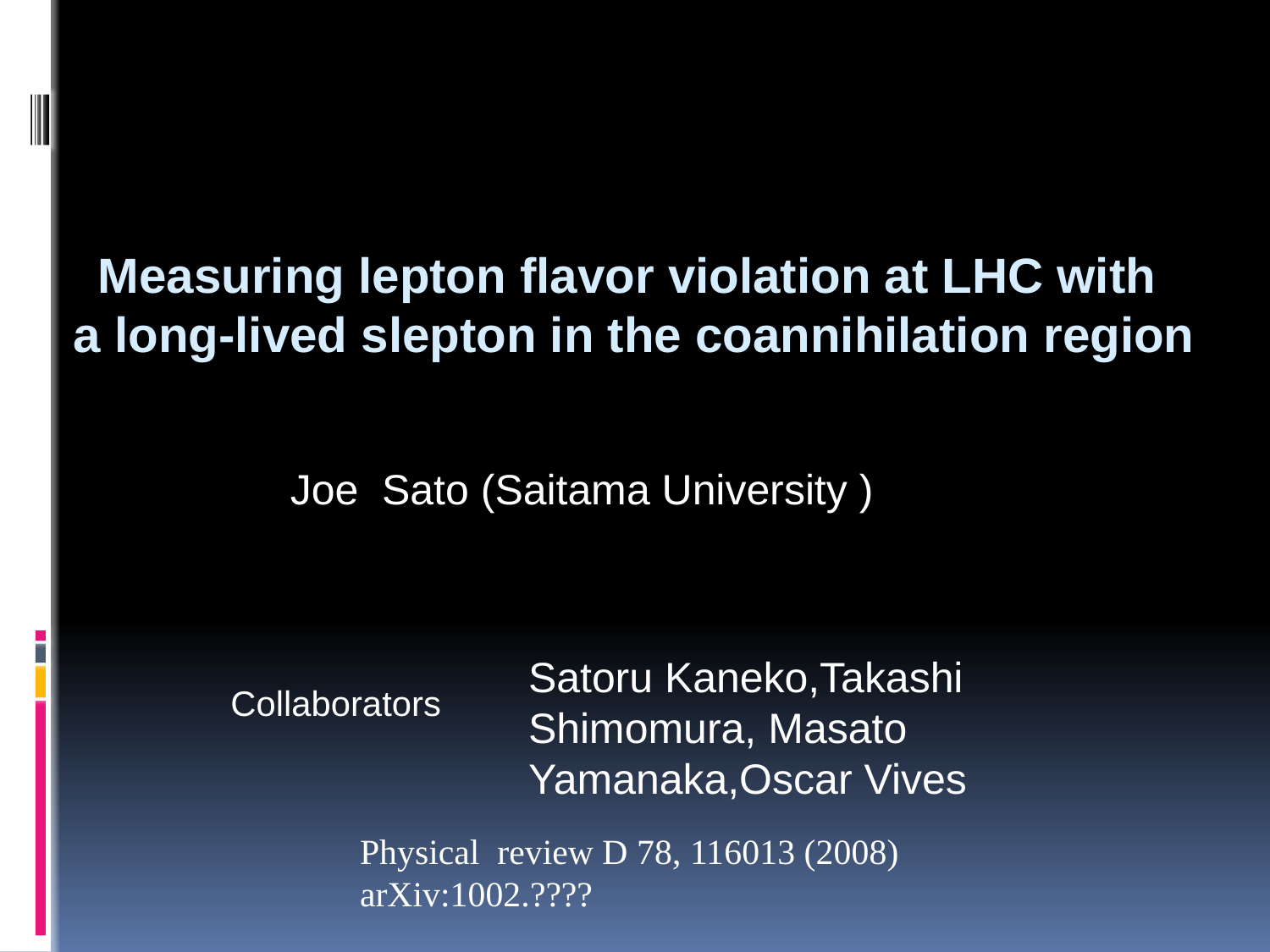

# Measuring lepton flavor violation at LHC with a long-lived slepton in the coannihilation region
Joe  Sato (Saitama University )
Satoru Kaneko,Takashi Shimomura, Masato Yamanaka,Oscar Vives
Collaborators
Physical  review D 78, 116013 (2008)
arXiv:1002.????